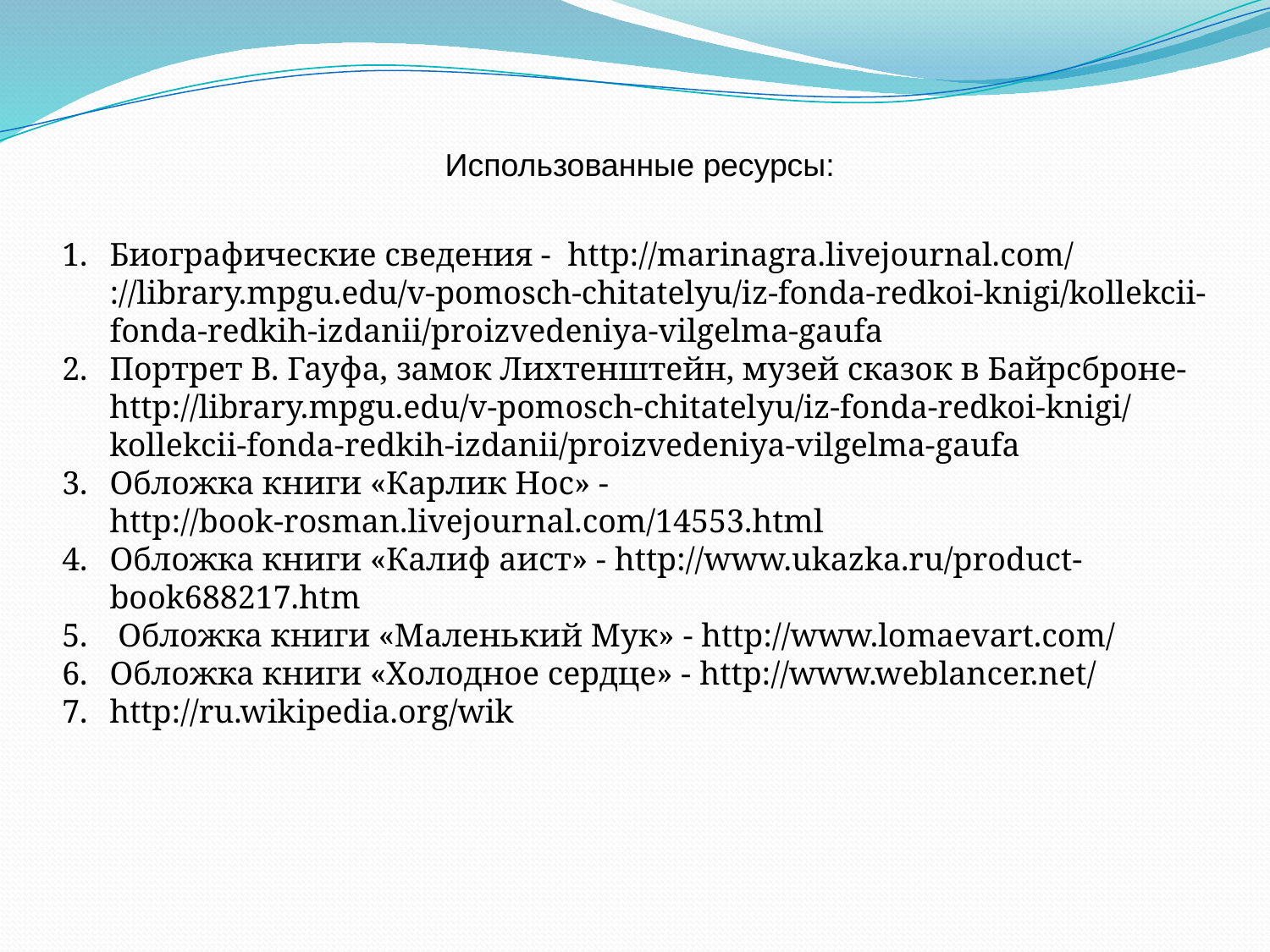

Использованные ресурсы:
Биографические сведения -  http://marinagra.livejournal.com/ ://library.mpgu.edu/v-pomosch-chitatelyu/iz-fonda-redkoi-knigi/kollekcii-fonda-redkih-izdanii/proizvedeniya-vilgelma-gaufa
Портрет В. Гауфа, замок Лихтенштейн, музей сказок в Байрсброне- http://library.mpgu.edu/v-pomosch-chitatelyu/iz-fonda-redkoi-knigi/kollekcii-fonda-redkih-izdanii/proizvedeniya-vilgelma-gaufa
Обложка книги «Карлик Нос» - http://book-rosman.livejournal.com/14553.html
Обложка книги «Калиф аист» - http://www.ukazka.ru/product-book688217.htm
 Обложка книги «Маленький Мук» - http://www.lomaevart.com/
Обложка книги «Холодное сердце» - http://www.weblancer.net/
http://ru.wikipedia.org/wik